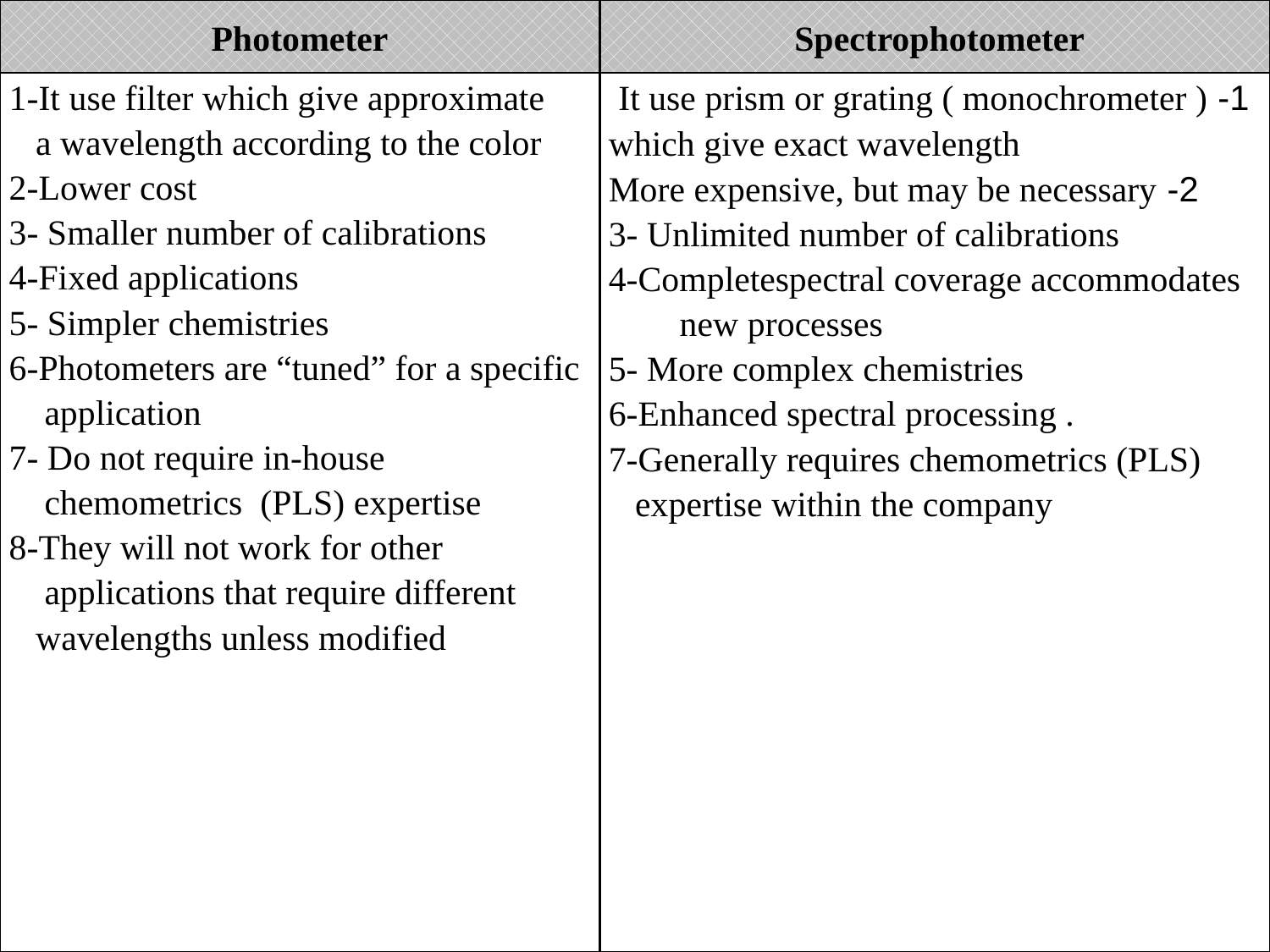

| Photometer | Spectrophotometer |
| --- | --- |
| 1-It use filter which give approximate a wavelength according to the color 2-Lower cost 3- Smaller number of calibrations 4-Fixed applications 5- Simpler chemistries 6-Photometers are “tuned” for a specific application 7- Do not require in-house chemometrics (PLS) expertise 8-They will not work for other applications that require different wavelengths unless modified | 1- It use prism or grating ( monochrometer ) which give exact wavelength 2- More expensive, but may be necessary 3- Unlimited number of calibrations 4-Completespectral coverage accommodates new processes 5- More complex chemistries 6-Enhanced spectral processing . 7-Generally requires chemometrics (PLS) expertise within the company |